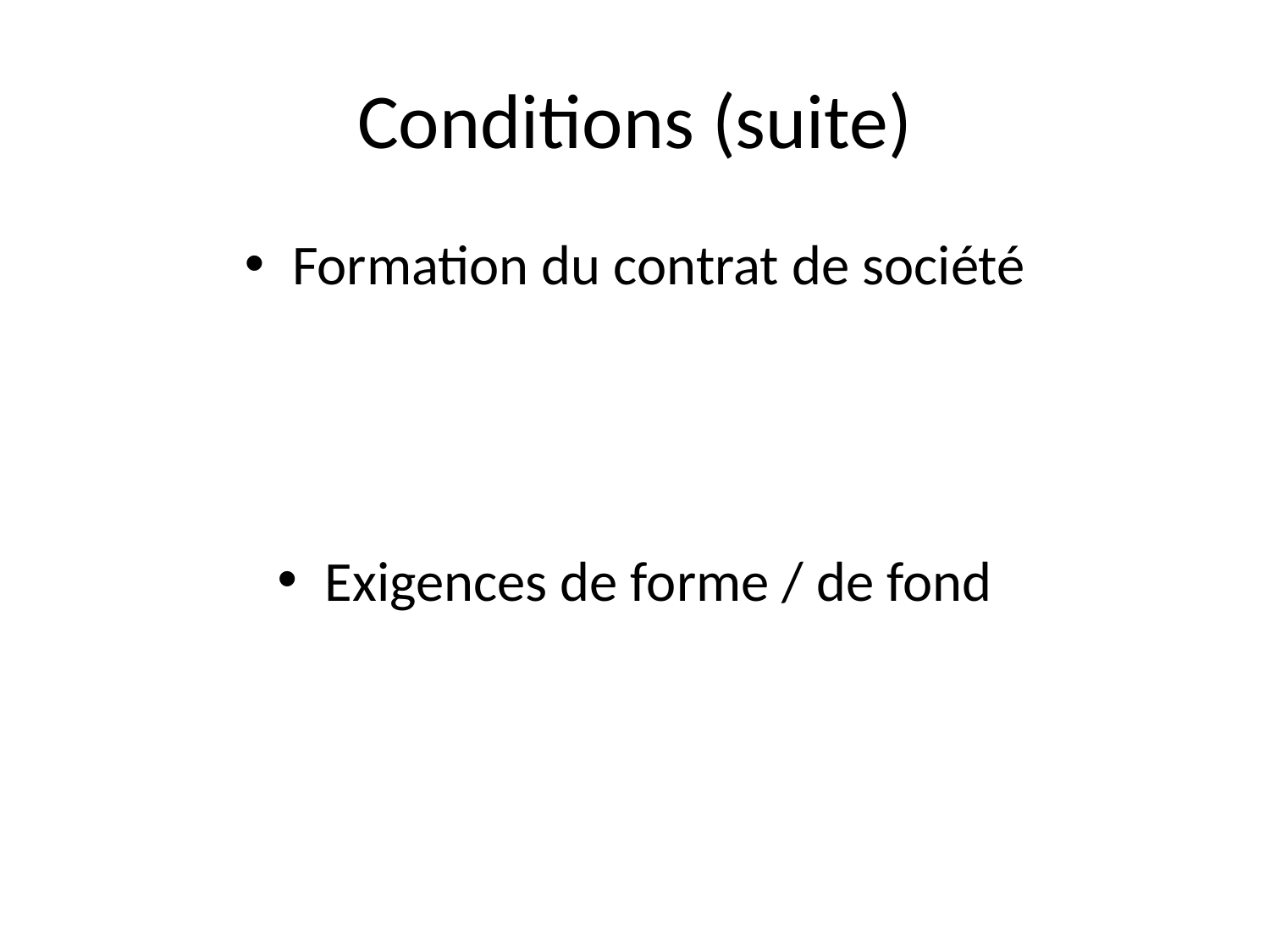

# Conditions (suite)
Formation du contrat de société

Exigences de forme / de fond